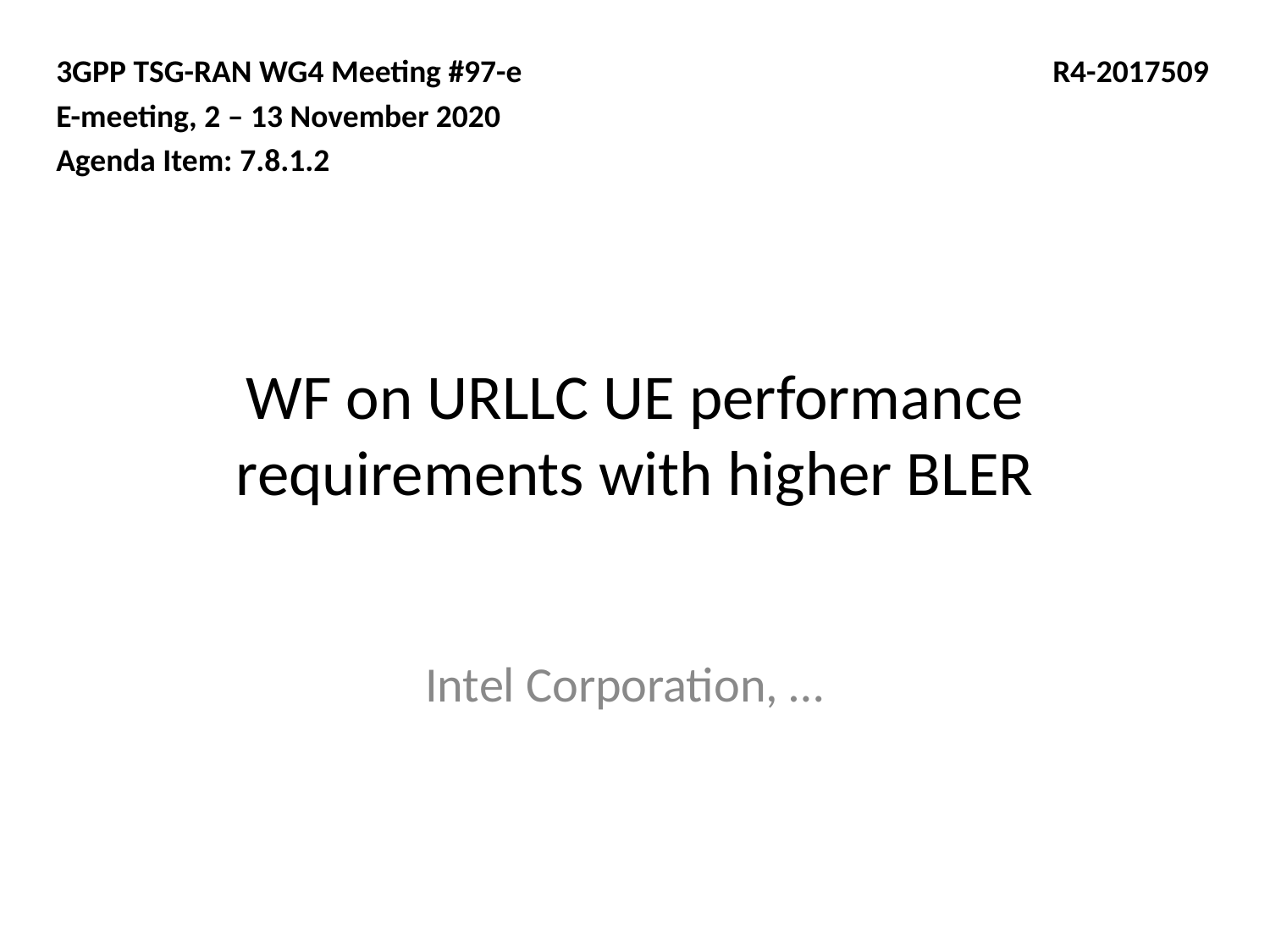

3GPP TSG-RAN WG4 Meeting #97-e
E-meeting, 2 – 13 November 2020
Agenda Item: 7.8.1.2
R4-2017509
# WF on URLLC UE performance requirements with higher BLER
Intel Corporation, …